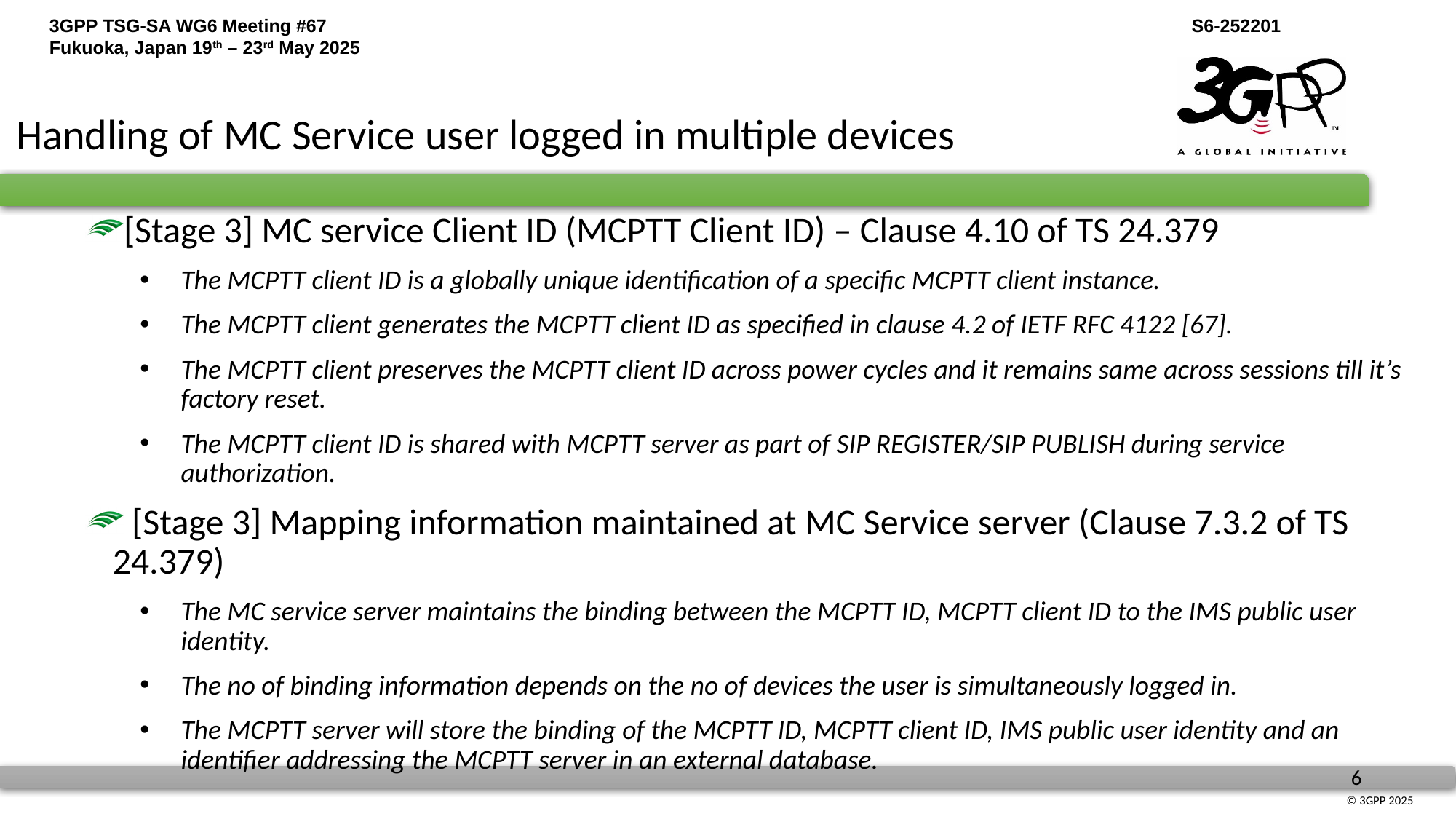

# Handling of MC Service user logged in multiple devices
[Stage 3] MC service Client ID (MCPTT Client ID) – Clause 4.10 of TS 24.379
The MCPTT client ID is a globally unique identification of a specific MCPTT client instance.
The MCPTT client generates the MCPTT client ID as specified in clause 4.2 of IETF RFC 4122 [67].
The MCPTT client preserves the MCPTT client ID across power cycles and it remains same across sessions till it’s factory reset.
The MCPTT client ID is shared with MCPTT server as part of SIP REGISTER/SIP PUBLISH during service authorization.
 [Stage 3] Mapping information maintained at MC Service server (Clause 7.3.2 of TS 24.379)
The MC service server maintains the binding between the MCPTT ID, MCPTT client ID to the IMS public user identity.
The no of binding information depends on the no of devices the user is simultaneously logged in.
The MCPTT server will store the binding of the MCPTT ID, MCPTT client ID, IMS public user identity and an identifier addressing the MCPTT server in an external database.